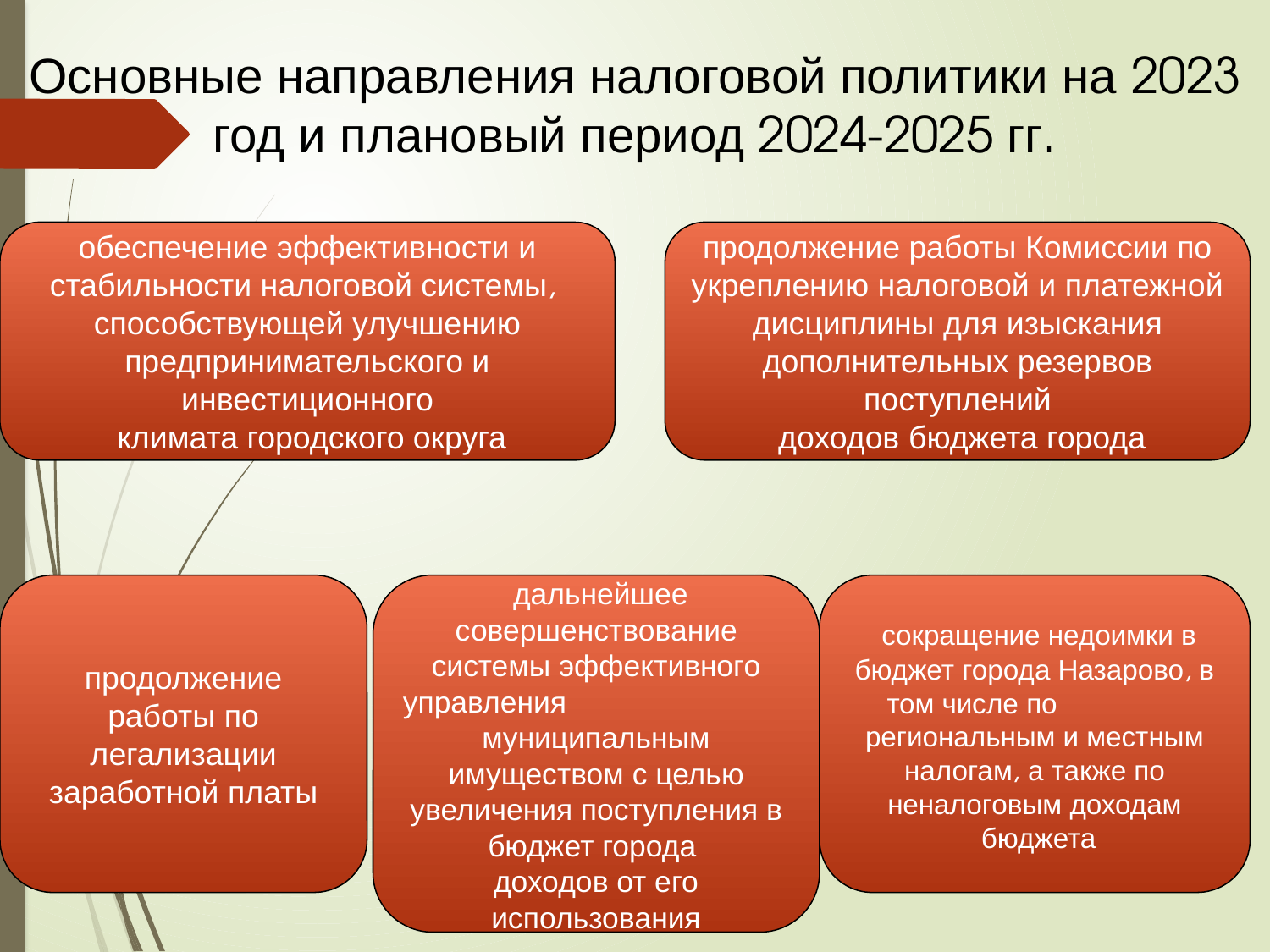

# Основные направления налоговой политики на 2023 год и плановый период 2024-2025 гг.
обеспечение эффективности и стабильности налоговой системы,
способствующей улучшению предпринимательского и инвестиционного
 климата городского округа
продолжение работы Комиссии по укреплению налоговой и платежной дисциплины для изыскания дополнительных резервов поступлений
 доходов бюджета города
продолжение работы по легализации заработной платы
 дальнейшее совершенствование системы эффективного управления                            муниципальным имуществом с целью увеличения поступления в бюджет города
доходов от его использования
 сокращение недоимки в бюджет города Назарово, в том числе по                 региональным и местным налогам, а также по неналоговым доходам
 бюджета